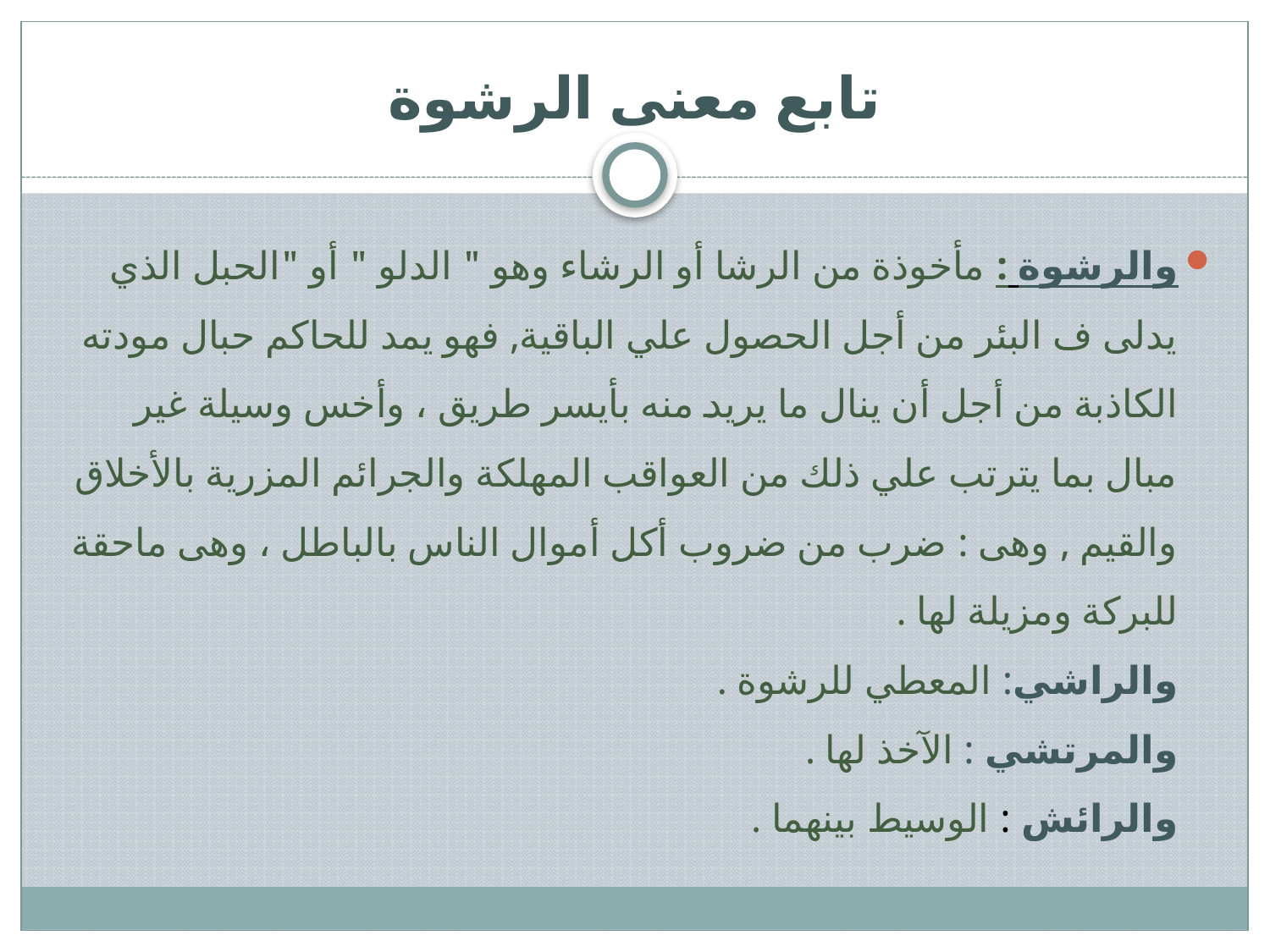

# تابع معنى الرشوة
والرشوة : مأخوذة من الرشا أو الرشاء وهو " الدلو " أو "الحبل الذي يدلى ف البئر من أجل الحصول علي الباقية, فهو يمد للحاكم حبال مودته الكاذبة من أجل أن ينال ما يريد منه بأيسر طريق ، وأخس وسيلة غير مبال بما يترتب علي ذلك من العواقب المهلكة والجرائم المزرية بالأخلاق والقيم , وهى : ضرب من ضروب أكل أموال الناس بالباطل ، وهى ماحقة للبركة ومزيلة لها .
والراشي: المعطي للرشوة .
والمرتشي : الآخذ لها .
والرائش : الوسيط بينهما .